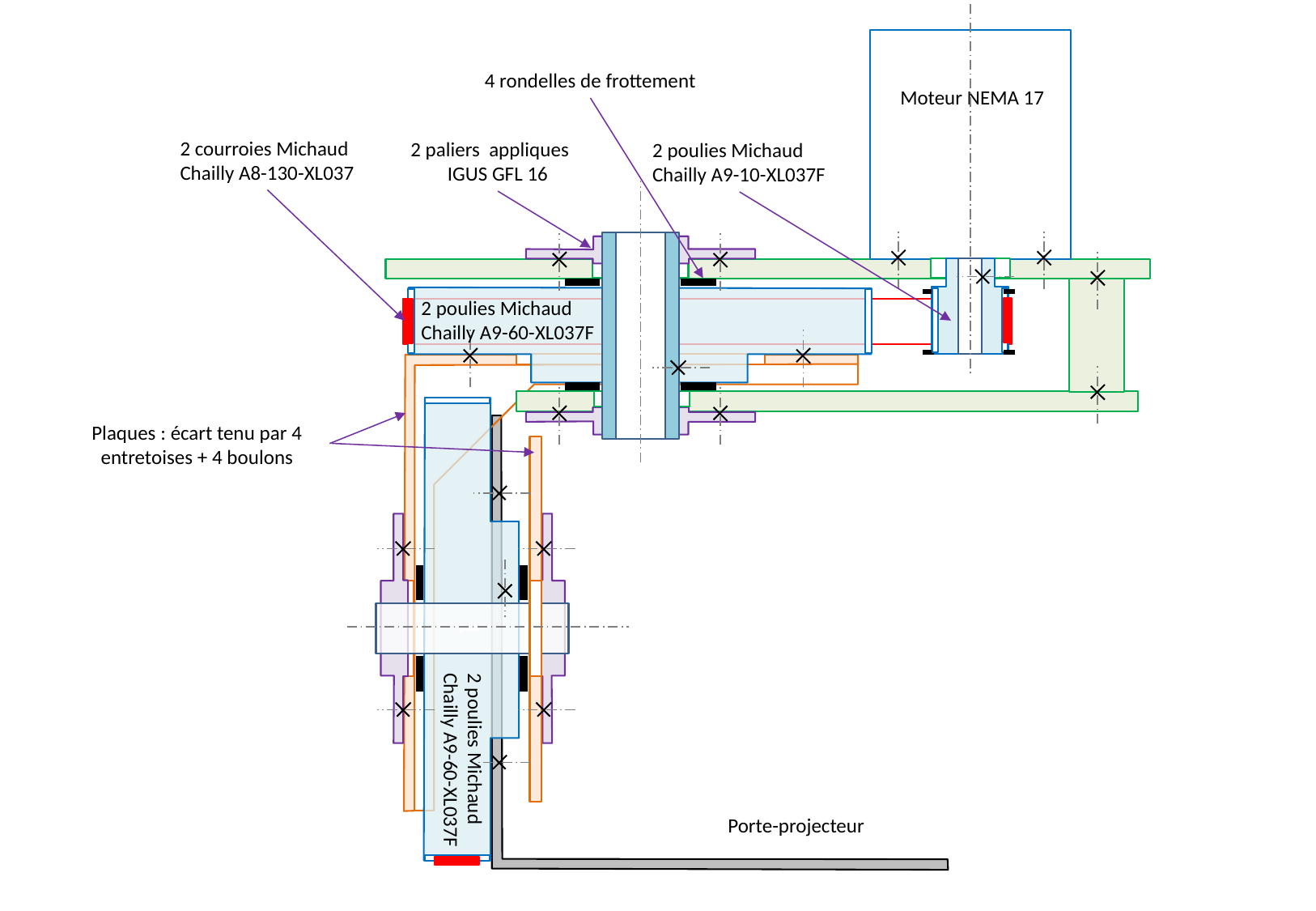

1
4 rondelles de frottement
Moteur NEMA 17
2 courroies Michaud Chailly A8-130-XL037
2 paliers  appliques
IGUS GFL 16
2 poulies Michaud Chailly A9-10-XL037F
1
1

1

1

2 poulies Michaud Chailly A9-60-XL037F

Plaques : écart tenu par 4 entretoises + 4 boulons

1

2 poulies Michaud Chailly A9-60-XL037F
Porte-projecteur